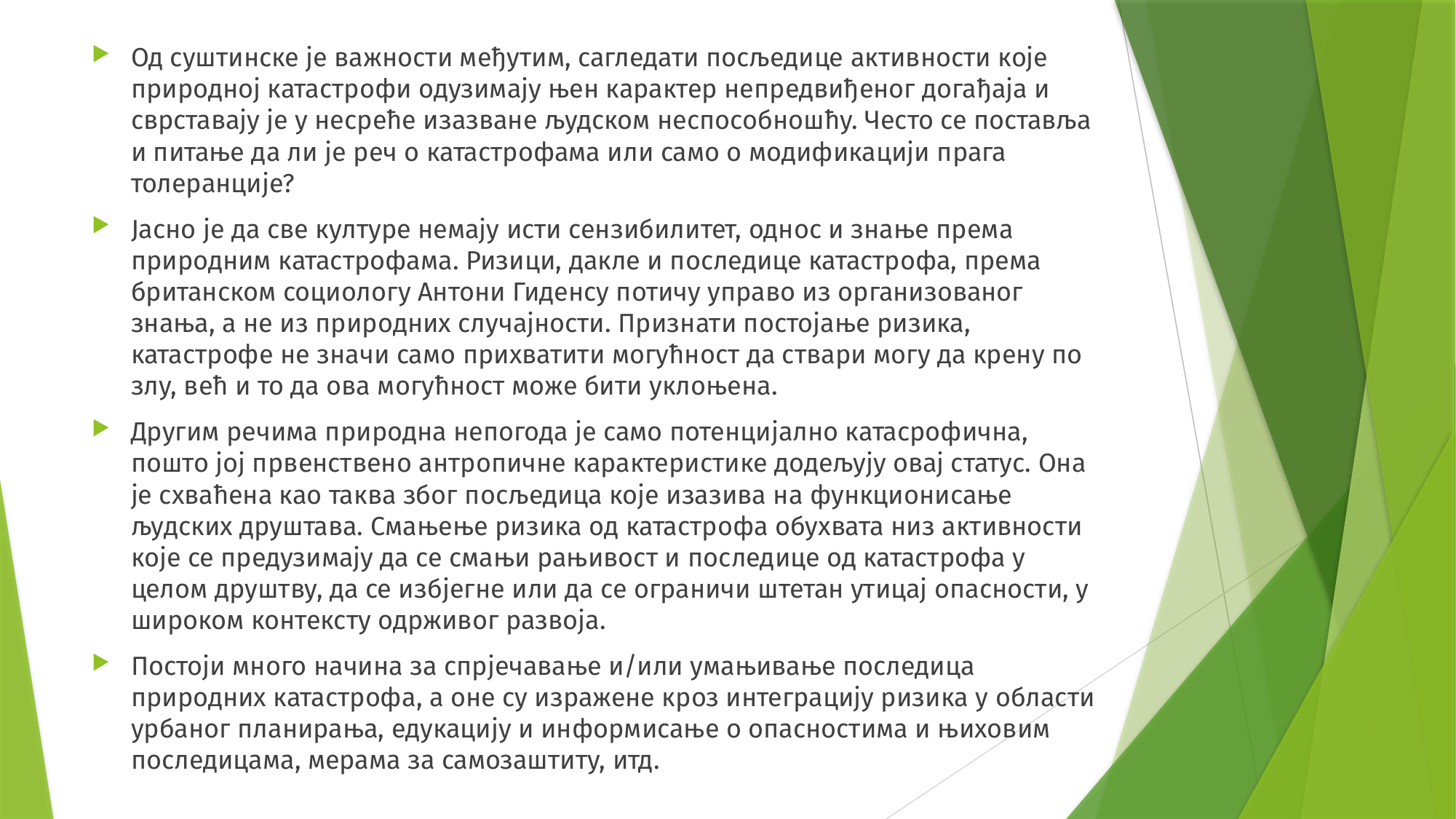

Од суштинске је важности међутим, сагледати посљедице активности које природној катастрофи одузимају њен карактер непредвиђеног догађаја и сврставају је у несреће изазване људском неспособношћу. Често се поставља и питање да ли је реч о катастрофама или само о модификацији прага толеранције?
Јасно је да све културе немају исти сензибилитет, однос и знање према природним катастрофама. Ризици, дакле и последице катастрофа, према британском социологу Антони Гиденсу потичу управо из организованог знања, а не из природних случајности. Признати постојање ризика, катастрофе не значи само прихватити могућност да ствари могу да крену по злу, већ и то да ова могућност може бити уклоњена.
Другим речима природна непогода је само потенцијално катасрофична, пошто јој првенствено антропичне карактеристике додељују овај статус. Она је схваћена као таква због посљедица које изазива на функционисање људских друштава. Смањење ризика од катастрофа обухвата низ активности које се предузимају да се смањи рањивост и последице од катастрофа у целом друштву, да се избјегне или да се ограничи штетан утицај опасности, у широком контексту одрживог развоја.
Постоји много начина за спрјечавање и/или умањивање последица природних катастрофа, а оне су изражене кроз интеграцију ризика у области урбаног планирања, едукацију и информисање о опасностима и њиховим последицама, мерама за самозаштиту, итд.